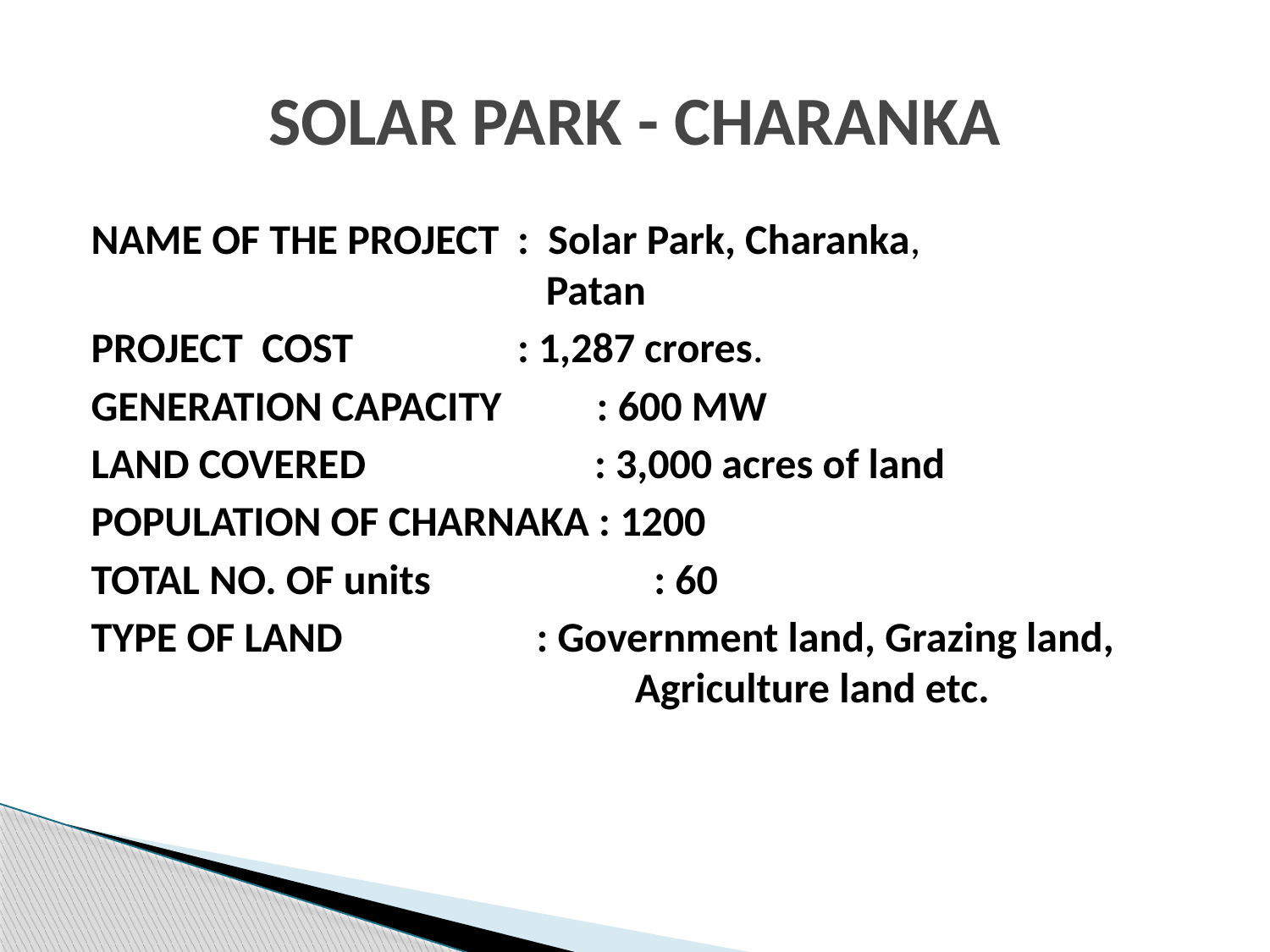

# SOLAR PARK - CHARANKA
NAME OF THE PROJECT	 :  Solar Park, Charanka, 				      	    Patan
PROJECT  COST		 : 1,287 crores.
GENERATION CAPACITY          : 600 MW
LAND COVERED                        : 3,000 acres of land
POPULATION OF CHARNAKA : 1200
TOTAL NO. OF units		  : 60
TYPE OF LAND                 	   : Government land, Grazing land, 					Agriculture land etc.